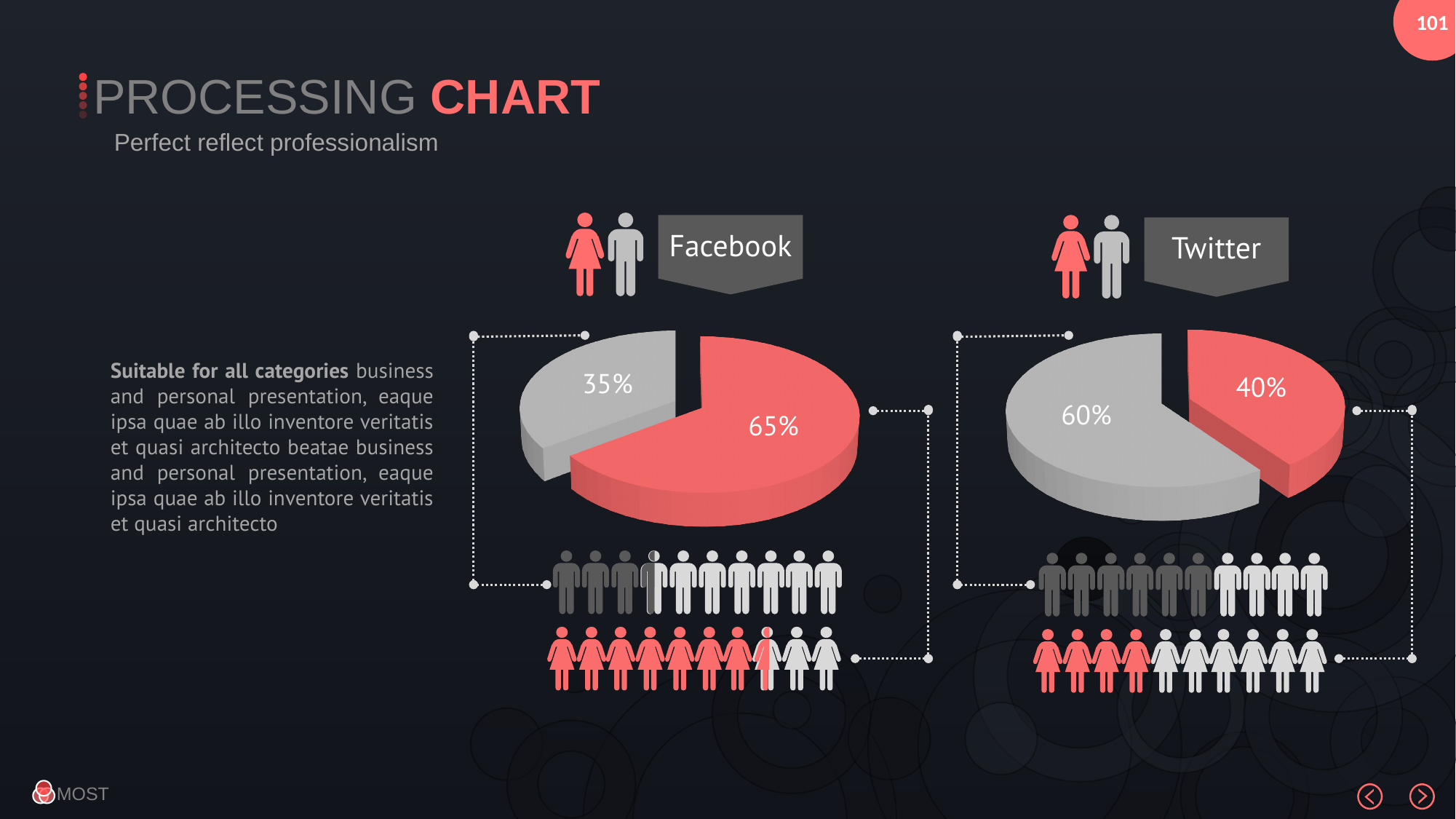

PROCESSING CHART
Perfect reflect professionalism

Facebook
Twitter

[unsupported chart]

[unsupported chart]

Suitable for all categories business and personal presentation, eaque ipsa quae ab illo inventore veritatis et quasi architecto beatae business and personal presentation, eaque ipsa quae ab illo inventore veritatis et quasi architecto